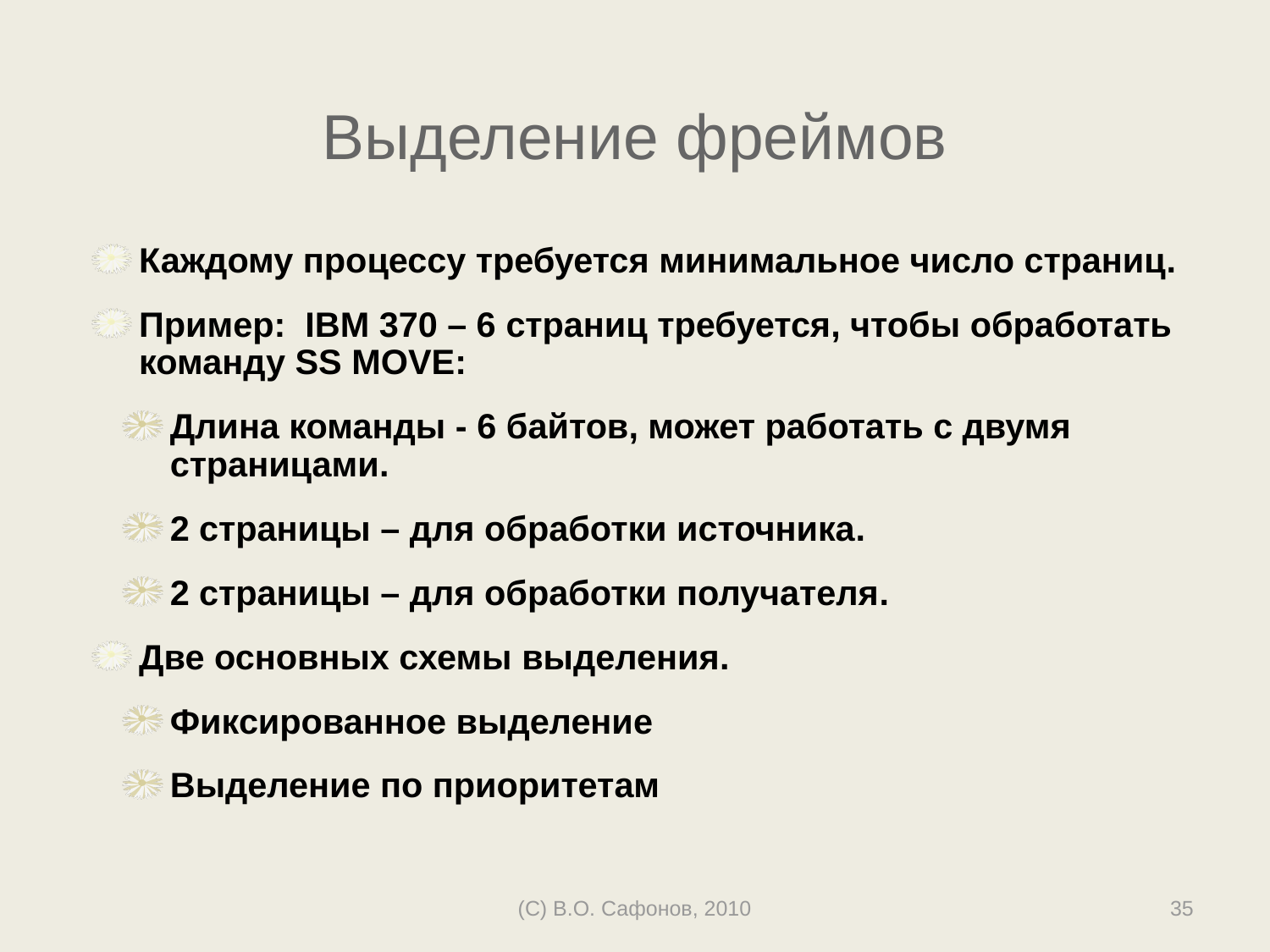

# Выделение фреймов
Каждому процессу требуется минимальное число страниц.
Пример:  IBM 370 – 6 страниц требуется, чтобы обработать команду SS MOVE:
Длина команды - 6 байтов, может работать с двумя страницами.
2 страницы – для обработки источника.
2 страницы – для обработки получателя.
Две основных схемы выделения.
Фиксированное выделение
Выделение по приоритетам

(C) В.О. Сафонов, 2010
35